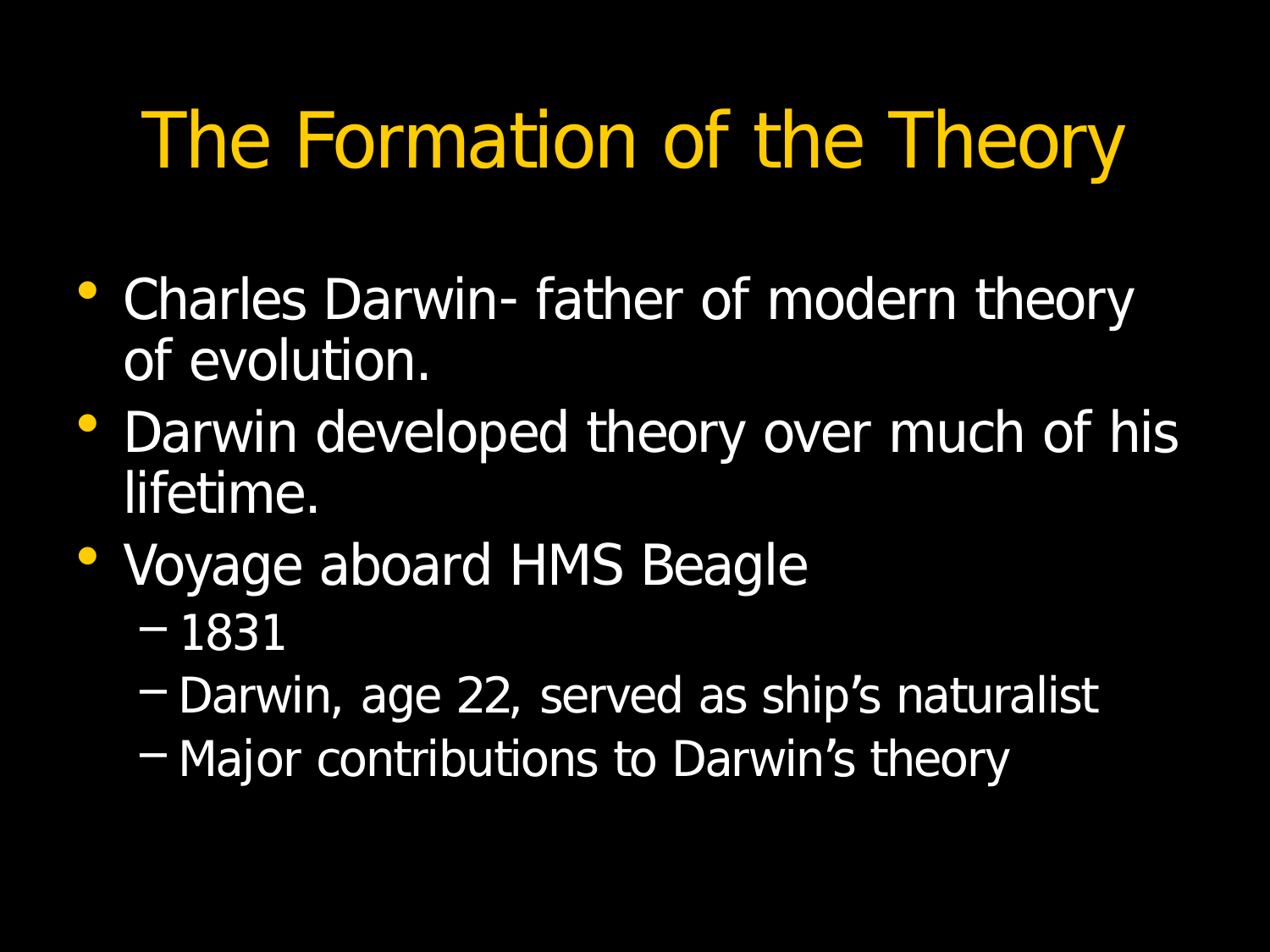

# The Formation of the Theory
Charles Darwin- father of modern theory of evolution.
Darwin developed theory over much of his lifetime.
Voyage aboard HMS Beagle
1831
Darwin, age 22, served as ship’s naturalist
Major contributions to Darwin’s theory